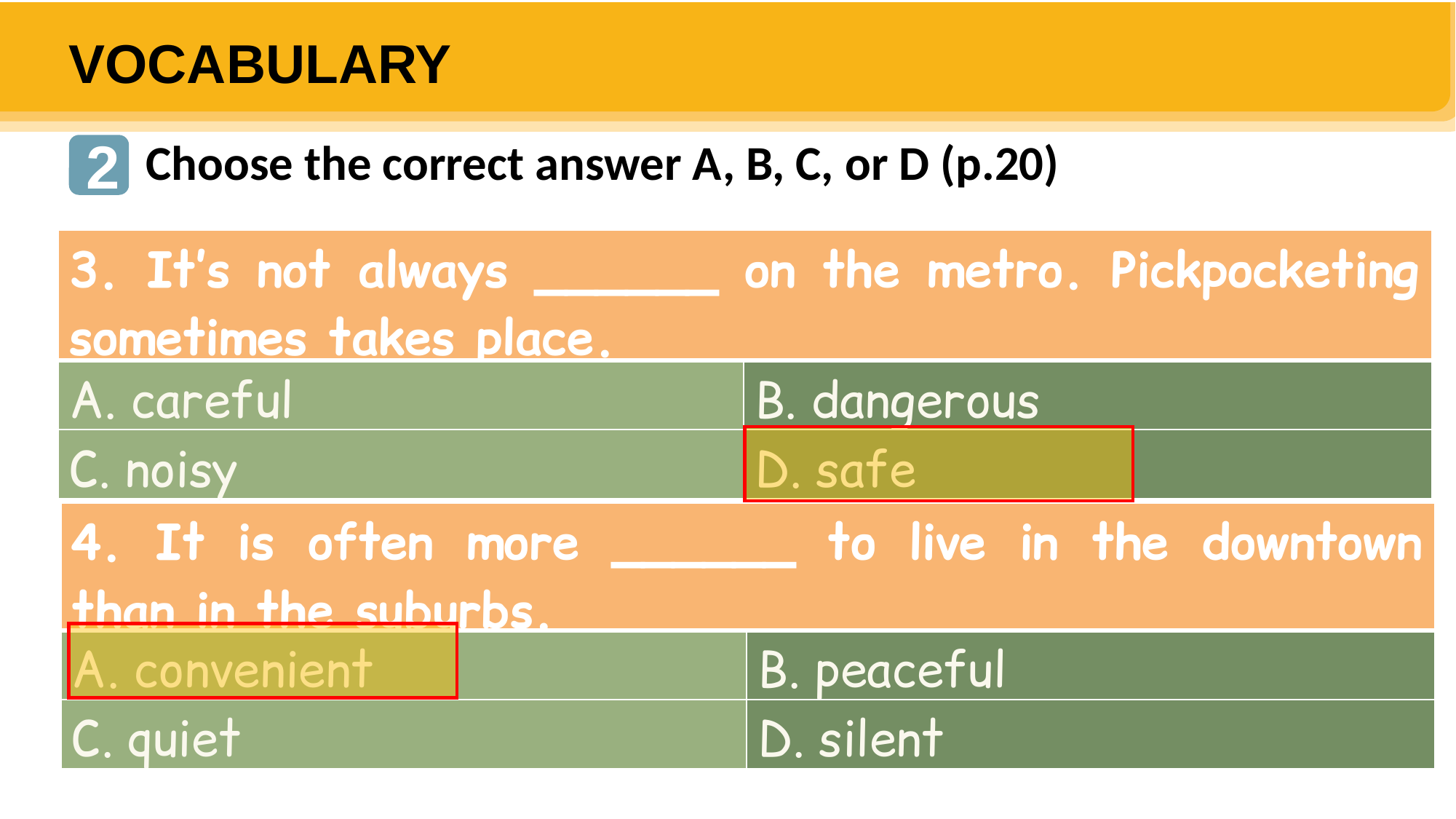

VOCABULARY
2
Choose the correct answer A, B, C, or D (p.20)

| 3. It’s not always \_\_\_\_\_\_ on the metro. Pickpocketing sometimes takes place. |  |
| --- | --- |
| A. careful | B. dangerous |
| C. noisy | D. safe |

| 4. It is often more \_\_\_\_\_\_ to live in the downtown than in the suburbs. |  |
| --- | --- |
| A. convenient | B. peaceful |
| C. quiet | D. silent |